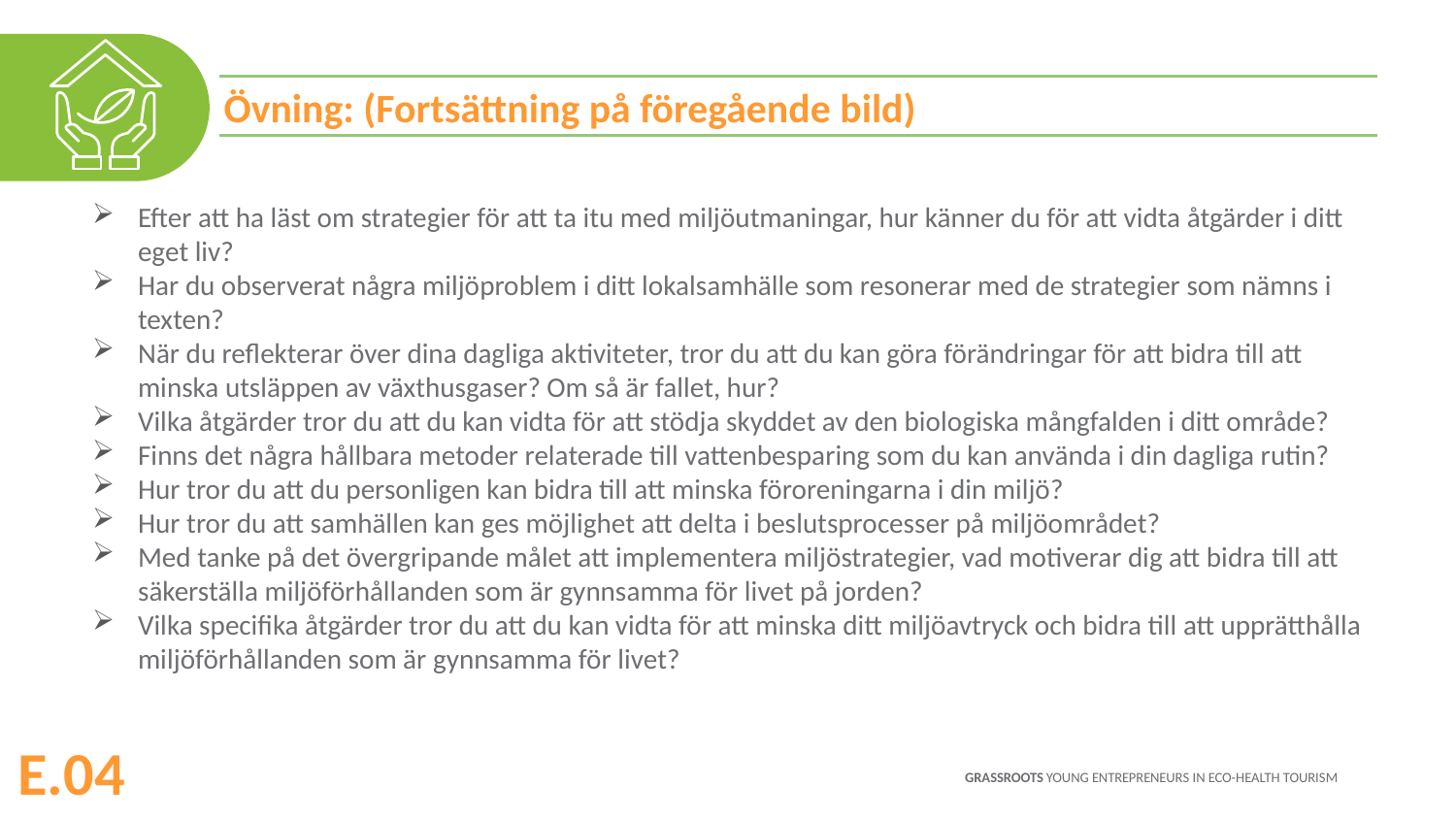

Övning: (Fortsättning på föregående bild)

Efter att ha läst om strategier för att ta itu med miljöutmaningar, hur känner du för att vidta åtgärder i ditt eget liv?
Har du observerat några miljöproblem i ditt lokalsamhälle som resonerar med de strategier som nämns i texten?
När du reflekterar över dina dagliga aktiviteter, tror du att du kan göra förändringar för att bidra till att minska utsläppen av växthusgaser? Om så är fallet, hur?
Vilka åtgärder tror du att du kan vidta för att stödja skyddet av den biologiska mångfalden i ditt område?
Finns det några hållbara metoder relaterade till vattenbesparing som du kan använda i din dagliga rutin?
Hur tror du att du personligen kan bidra till att minska föroreningarna i din miljö?
Hur tror du att samhällen kan ges möjlighet att delta i beslutsprocesser på miljöområdet?
Med tanke på det övergripande målet att implementera miljöstrategier, vad motiverar dig att bidra till att säkerställa miljöförhållanden som är gynnsamma för livet på jorden?
Vilka specifika åtgärder tror du att du kan vidta för att minska ditt miljöavtryck och bidra till att upprätthålla miljöförhållanden som är gynnsamma för livet?
E.04